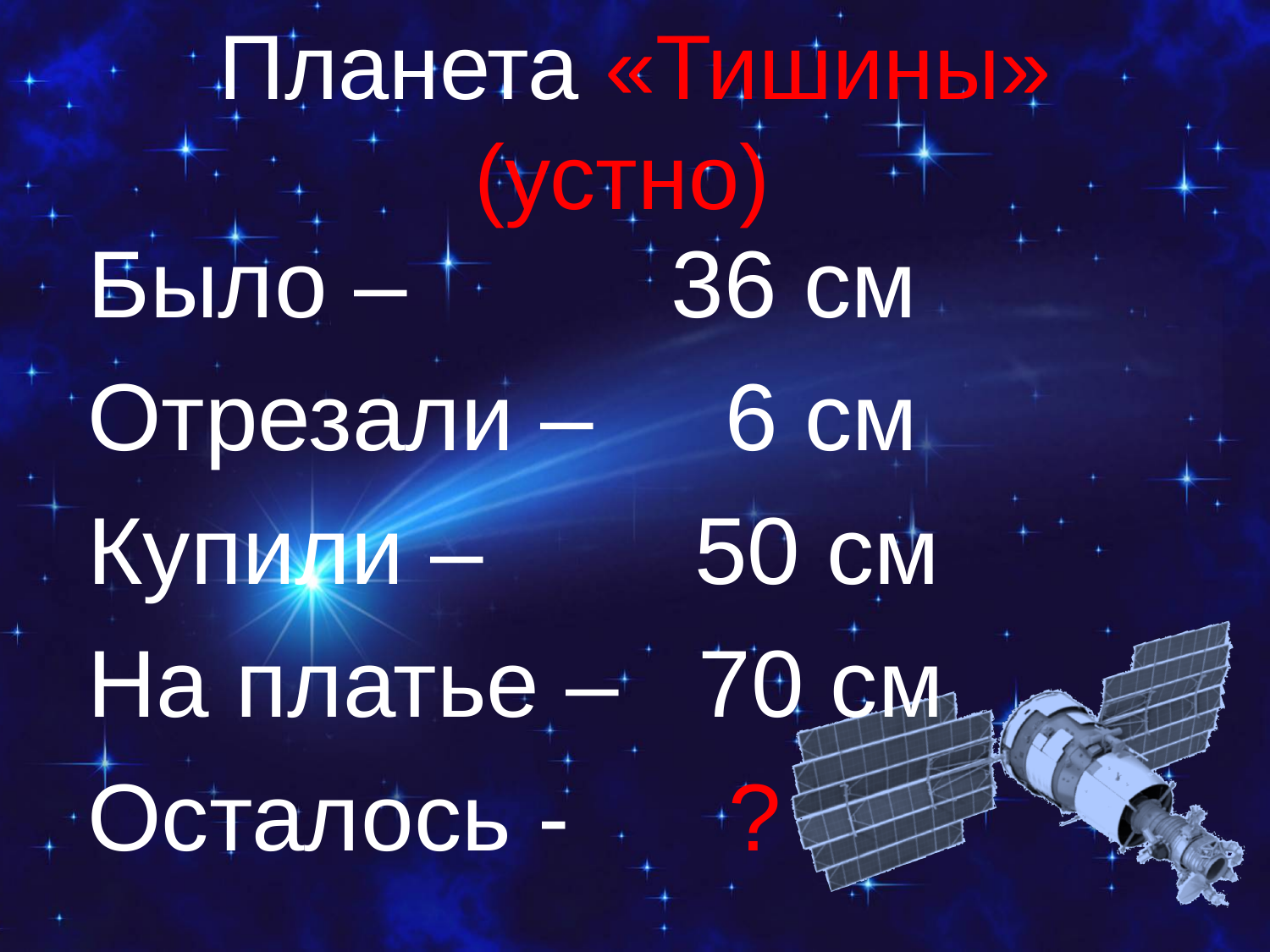

# Планета «Тишины» (устно)
Было –          36 см
Отрезали –     6 см
Купили –        50 см
На платье –   70 см
Осталось -      ?